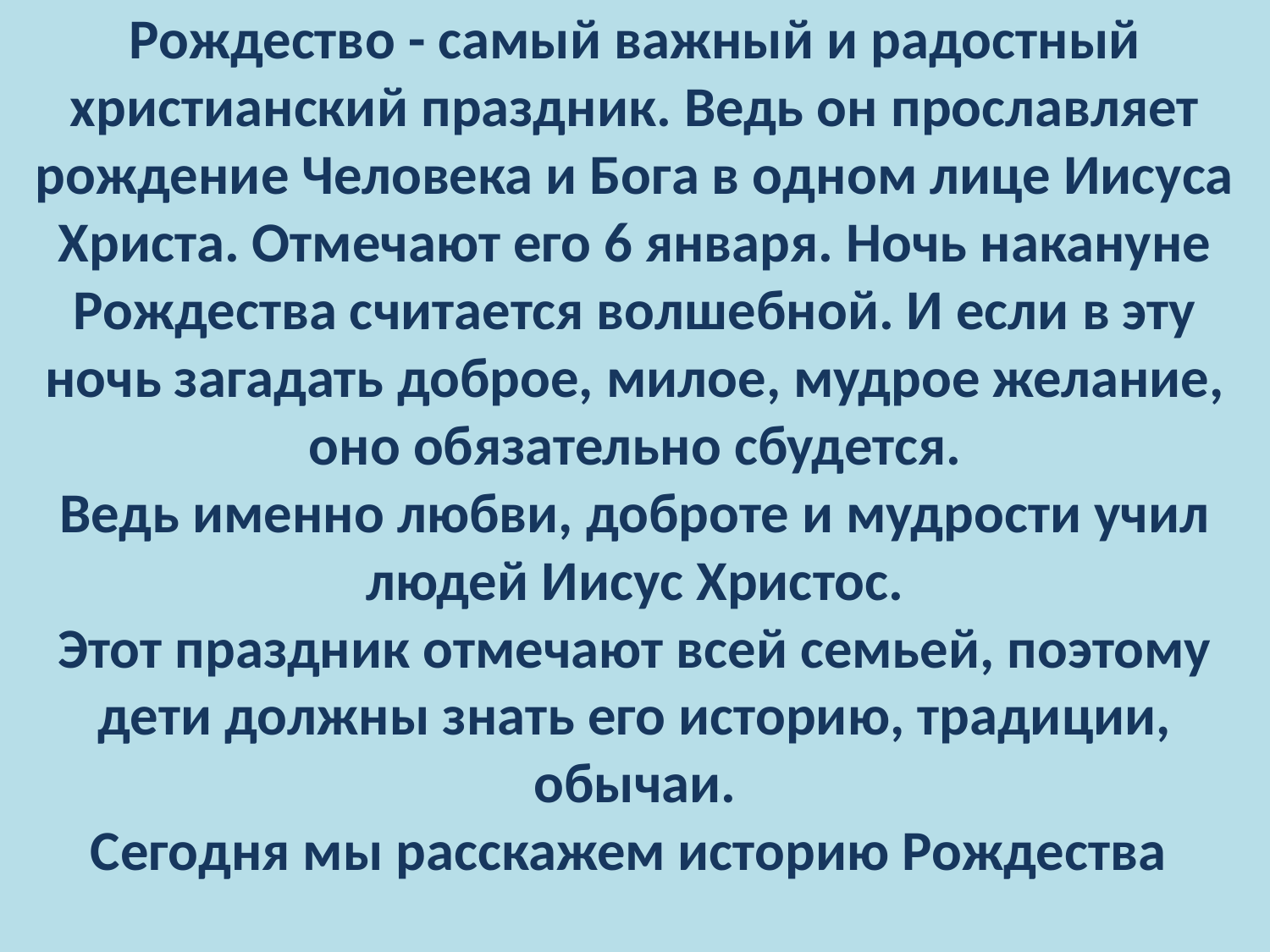

# Рождество - самый важный и радостный христианский праздник. Ведь он прославляет рождение Человека и Бога в одном лице Иисуса Христа. Отмечают его 6 января. Ночь накануне Рождества считается волшебной. И если в эту ночь загадать доброе, милое, мудрое желание, оно обязательно сбудется. Ведь именно любви, доброте и мудрости учил людей Иисус Христос. Этот праздник отмечают всей семьей, поэтому дети должны знать его историю, традиции, обычаи. Сегодня мы расскажем историю Рождества